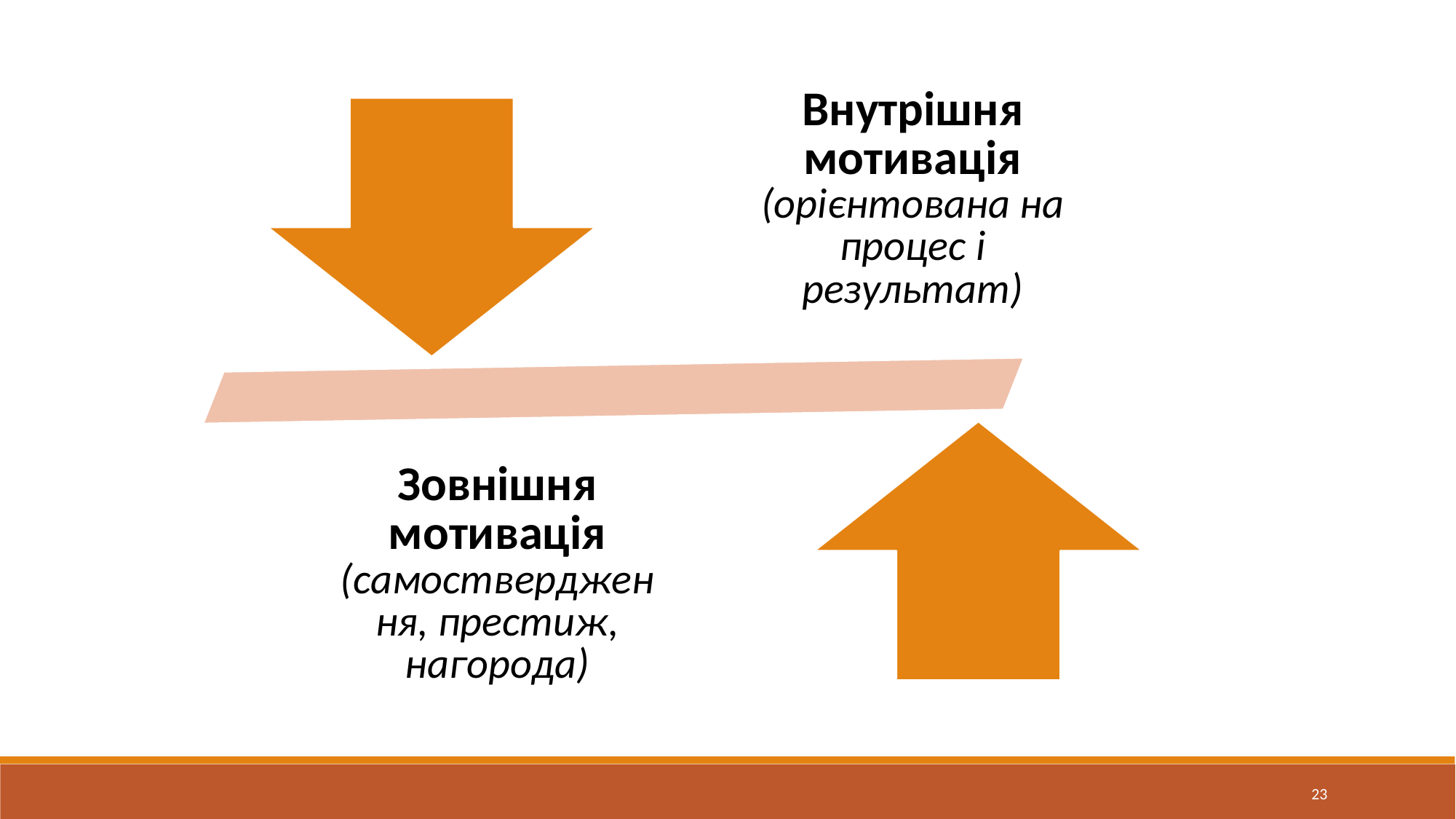

Внутрішня мотивація (орієнтована на процес і результат)
Зовнішня мотивація (самоствердження, престиж, нагорода)
23